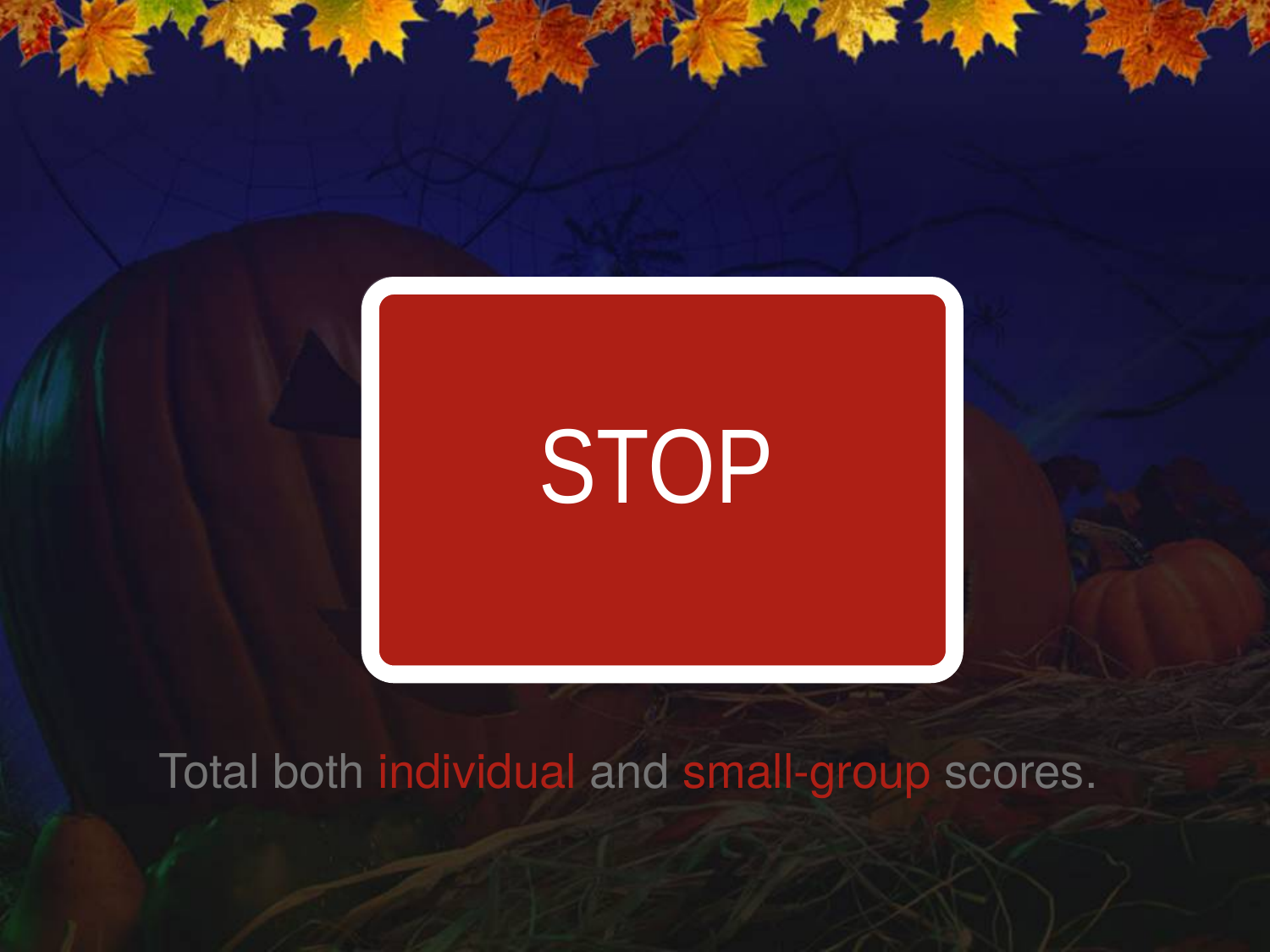

STOP
Total both individual and small-group scores.